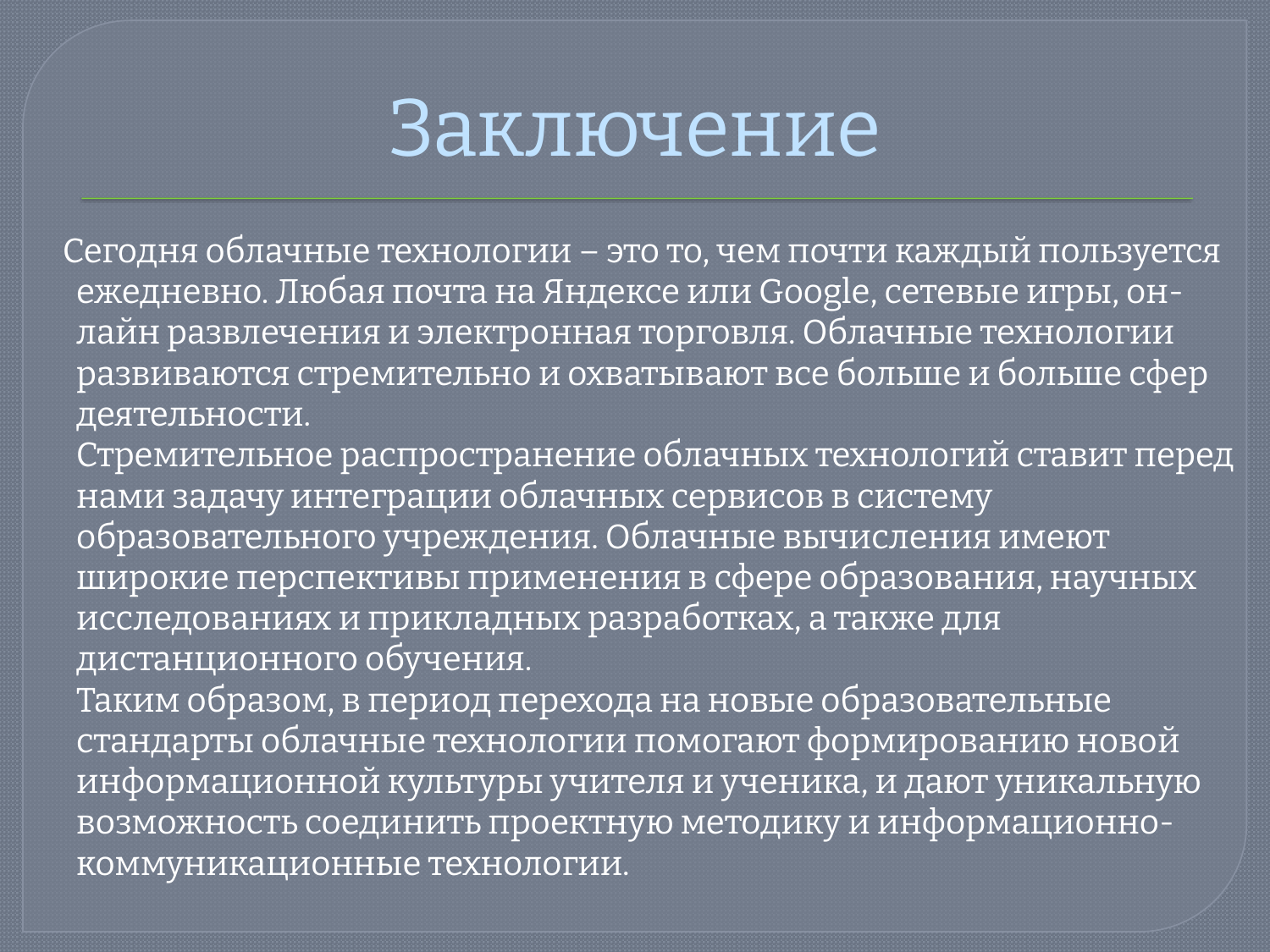

# Заключение

        Сегодня облачные технологии – это то, чем почти каждый пользуется ежедневно. Любая почта на Яндексе или Google, сетевые игры, он-лайн развлечения и электронная торговля. Облачные технологии развиваются стремительно и охватывают все больше и больше сфер деятельности.
     Стремительное распространение облачных технологий ставит перед нами задачу интеграции облачных сервисов в систему образовательного учреждения. Облачные вычисления имеют широкие перспективы применения в сфере образования, научных исследованиях и прикладных разработках, а также для дистанционного обучения.
     Таким образом, в период перехода на новые образовательные стандарты облачные технологии помогают формированию новой информационной культуры учителя и ученика, и дают уникальную возможность соединить проектную методику и информационно-коммуникационные технологии.